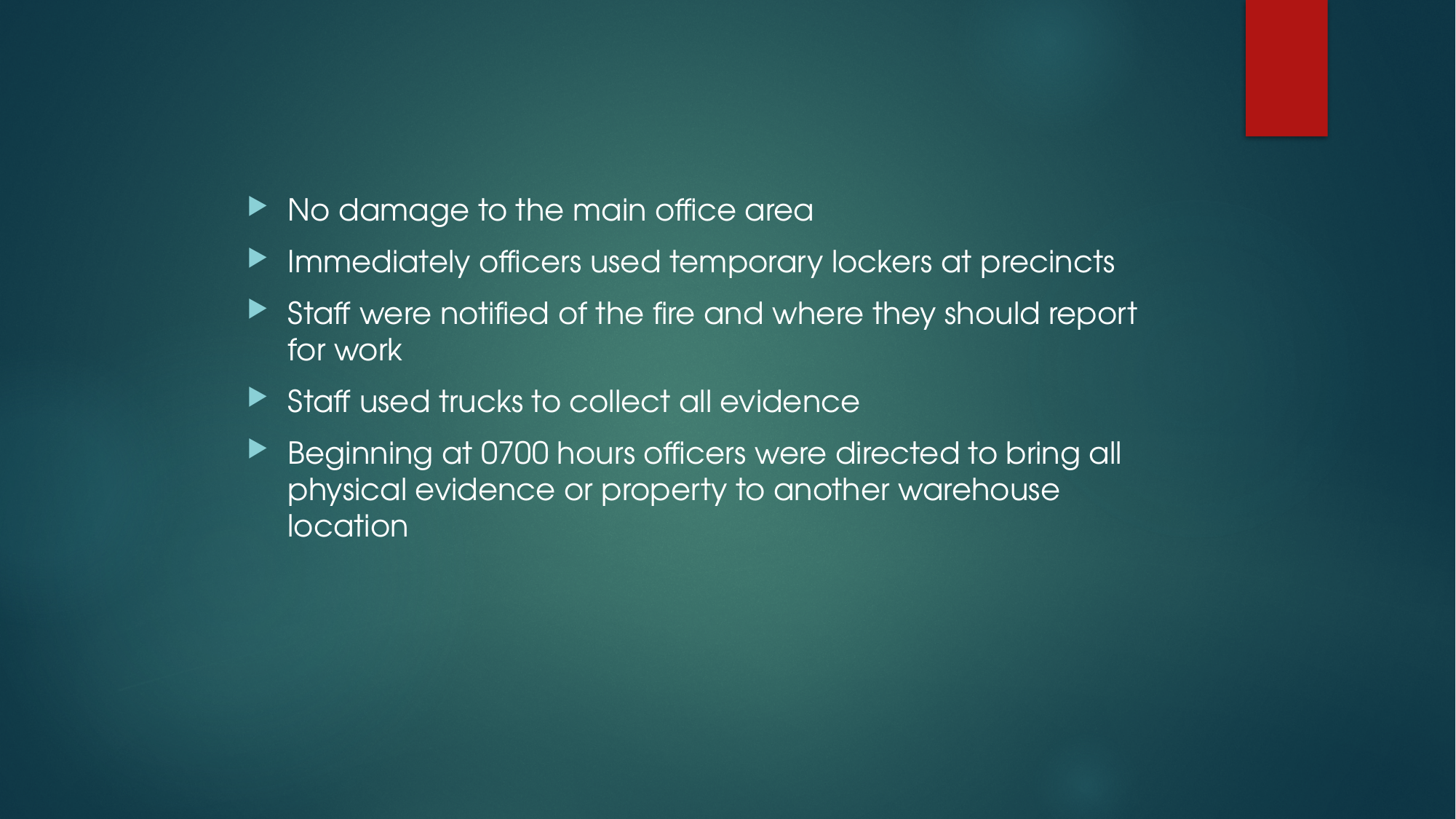

No damage to the main office area
Immediately officers used temporary lockers at precincts
Staff were notified of the fire and where they should report for work
Staff used trucks to collect all evidence
Beginning at 0700 hours officers were directed to bring all physical evidence or property to another warehouse location